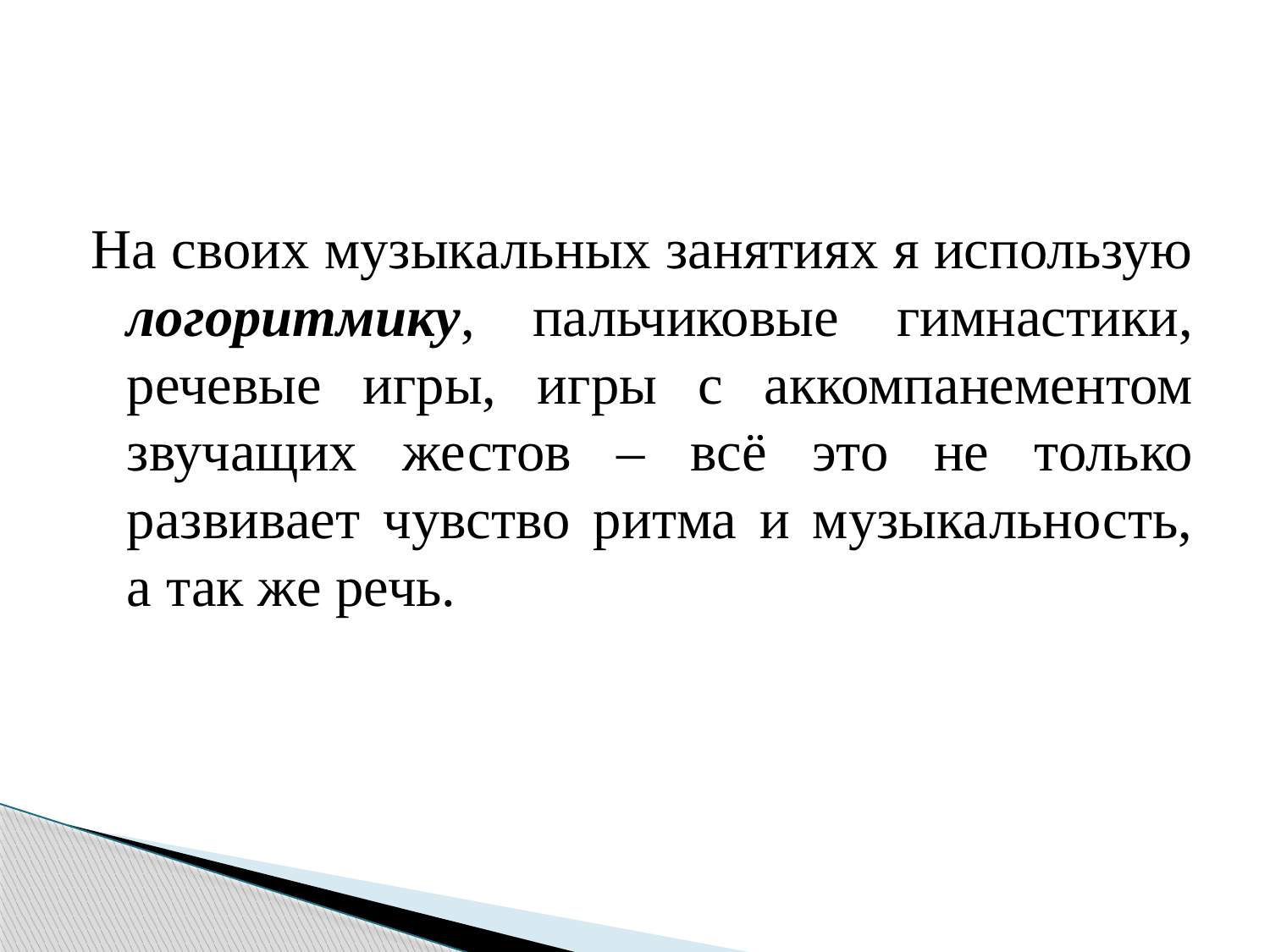

На своих музыкальных занятиях я использую логоритмику, пальчиковые гимнастики, речевые игры, игры с аккомпанементом звучащих жестов – всё это не только развивает чувство ритма и музыкальность, а так же речь.